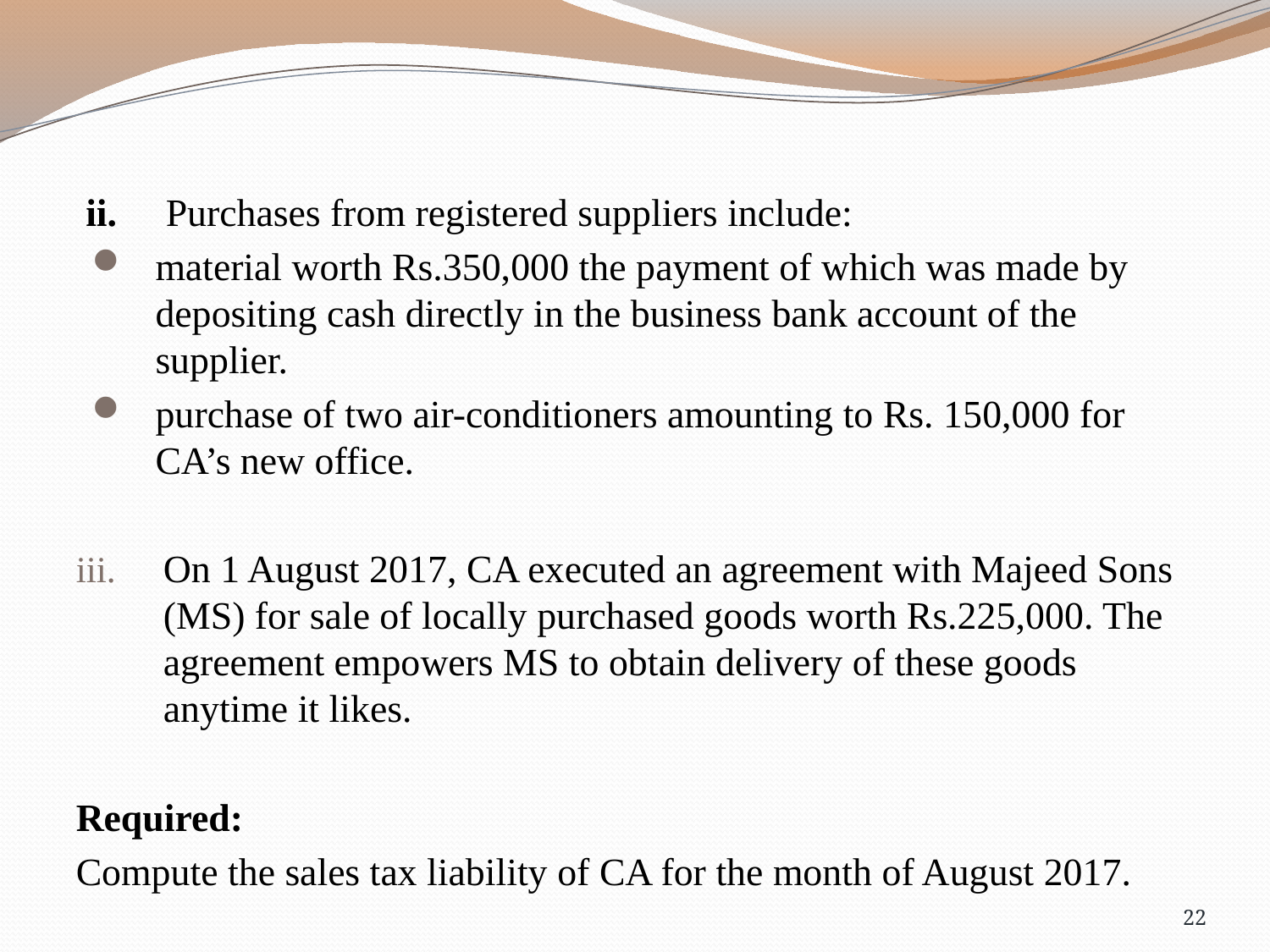

ii.     Purchases from registered suppliers include:
material worth Rs.350,000 the payment of which was made by depositing cash directly in the business bank account of the supplier.
purchase of two air-conditioners amounting to Rs. 150,000 for CA’s new office.

On 1 August 2017, CA executed an agreement with Majeed Sons (MS) for sale of locally purchased goods worth Rs.225,000. The  agreement empowers MS to obtain delivery of these goods anytime it likes.

Required:
Compute the sales tax liability of CA for the month of August 2017.
22